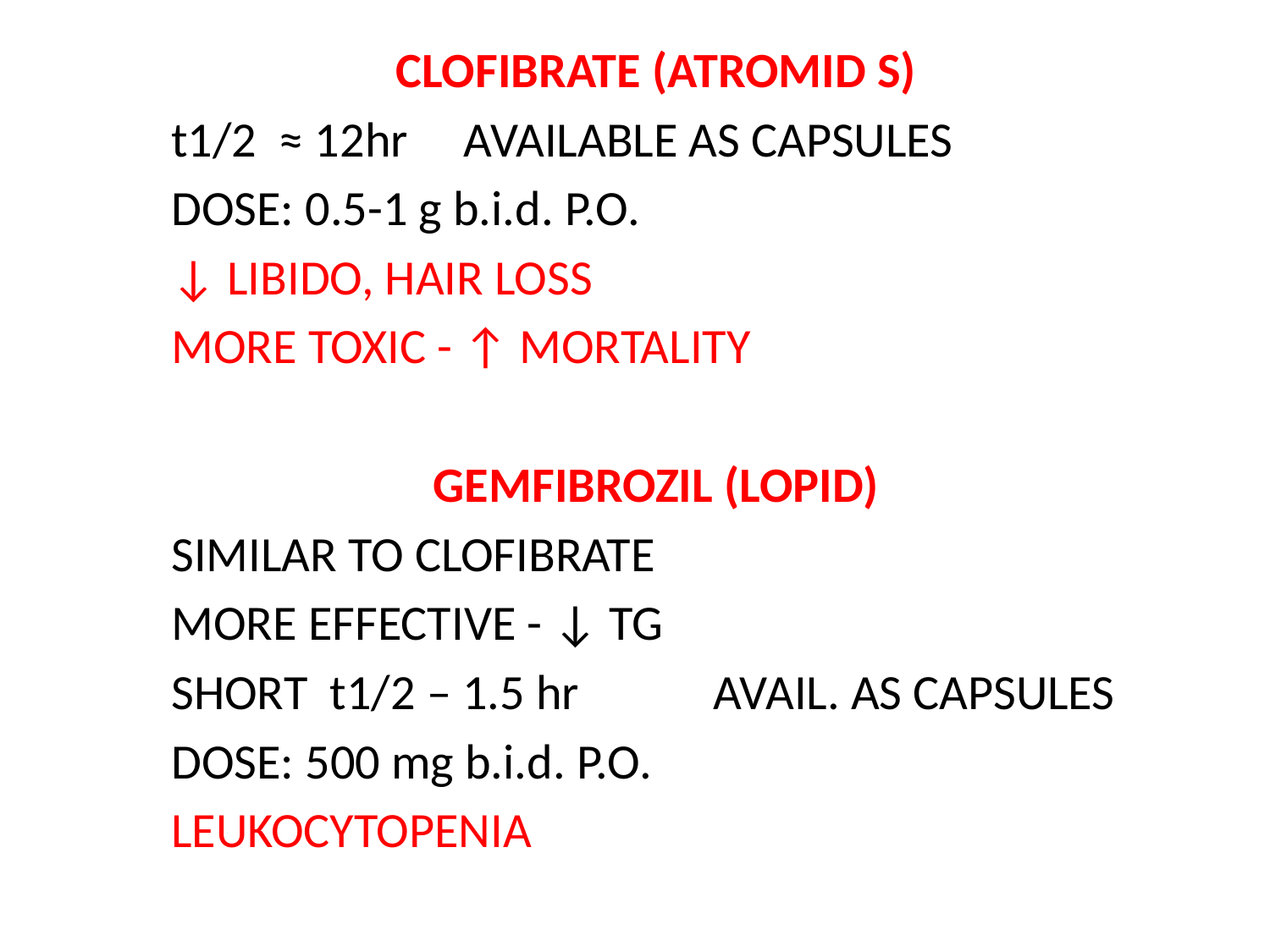

CLOFIBRATE (ATROMID S)
t1/2  ≈ 12hr     AVAILABLE AS CAPSULES
DOSE: 0.5-1 g b.i.d. P.O.
↓ LIBIDO, HAIR LOSS
MORE TOXIC - ↑ MORTALITY

GEMFIBROZIL (LOPID)
SIMILAR TO CLOFIBRATE
MORE EFFECTIVE - ↓ TG
SHORT  t1/2 – 1.5 hr            AVAIL. AS CAPSULES
DOSE: 500 mg b.i.d. P.O.
LEUKOCYTOPENIA